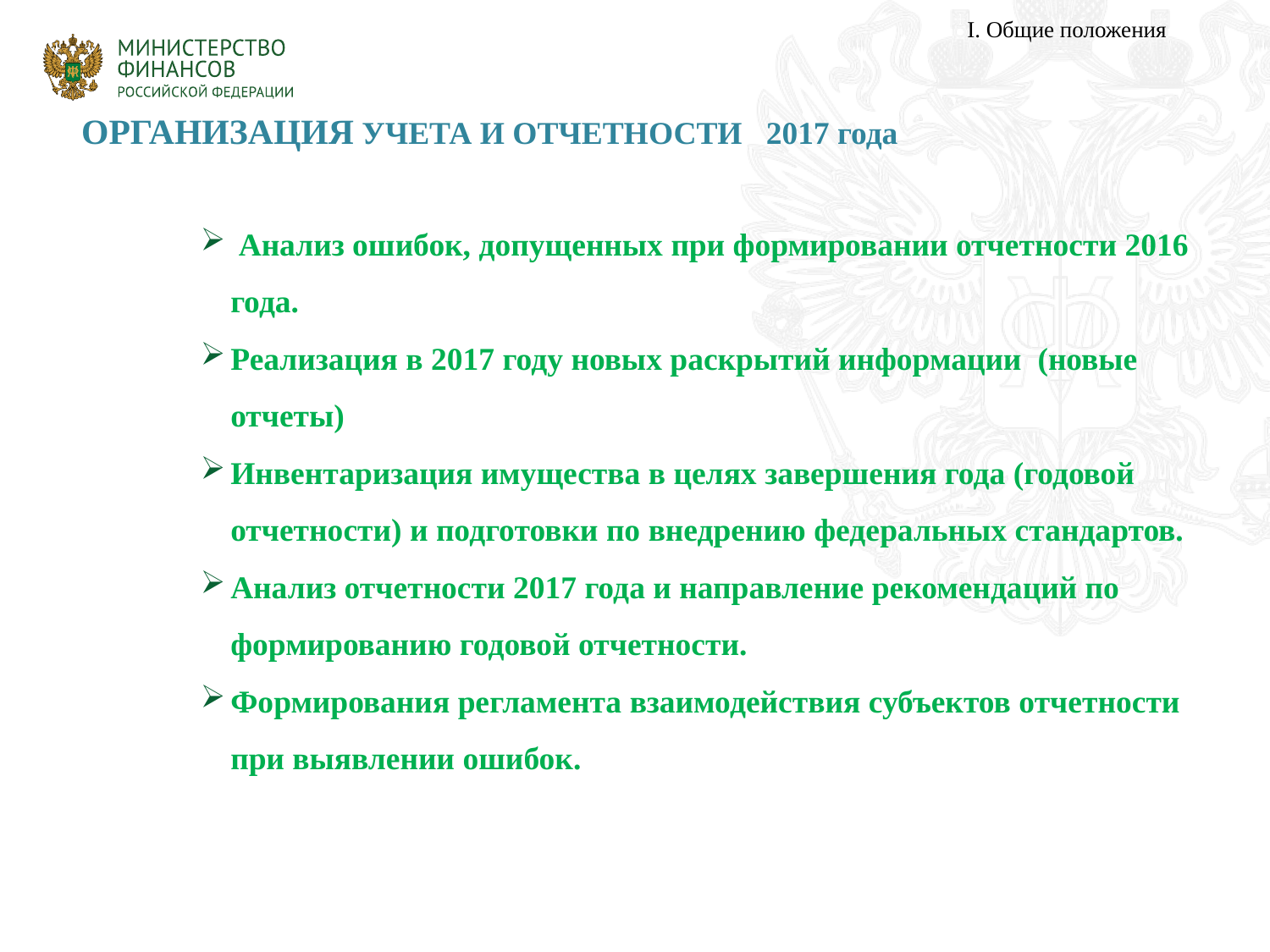

I. Общие положения
# ОРГАНИЗАЦИЯ УЧЕТА И ОТЧЕТНОСТИ   2017 года
 Анализ ошибок, допущенных при формировании отчетности 2016 года.
Реализация в 2017 году новых раскрытий информации  (новые отчеты)
Инвентаризация имущества в целях завершения года (годовой отчетности) и подготовки по внедрению федеральных стандартов.
Анализ отчетности 2017 года и направление рекомендаций по формированию годовой отчетности.
Формирования регламента взаимодействия субъектов отчетности при выявлении ошибок.